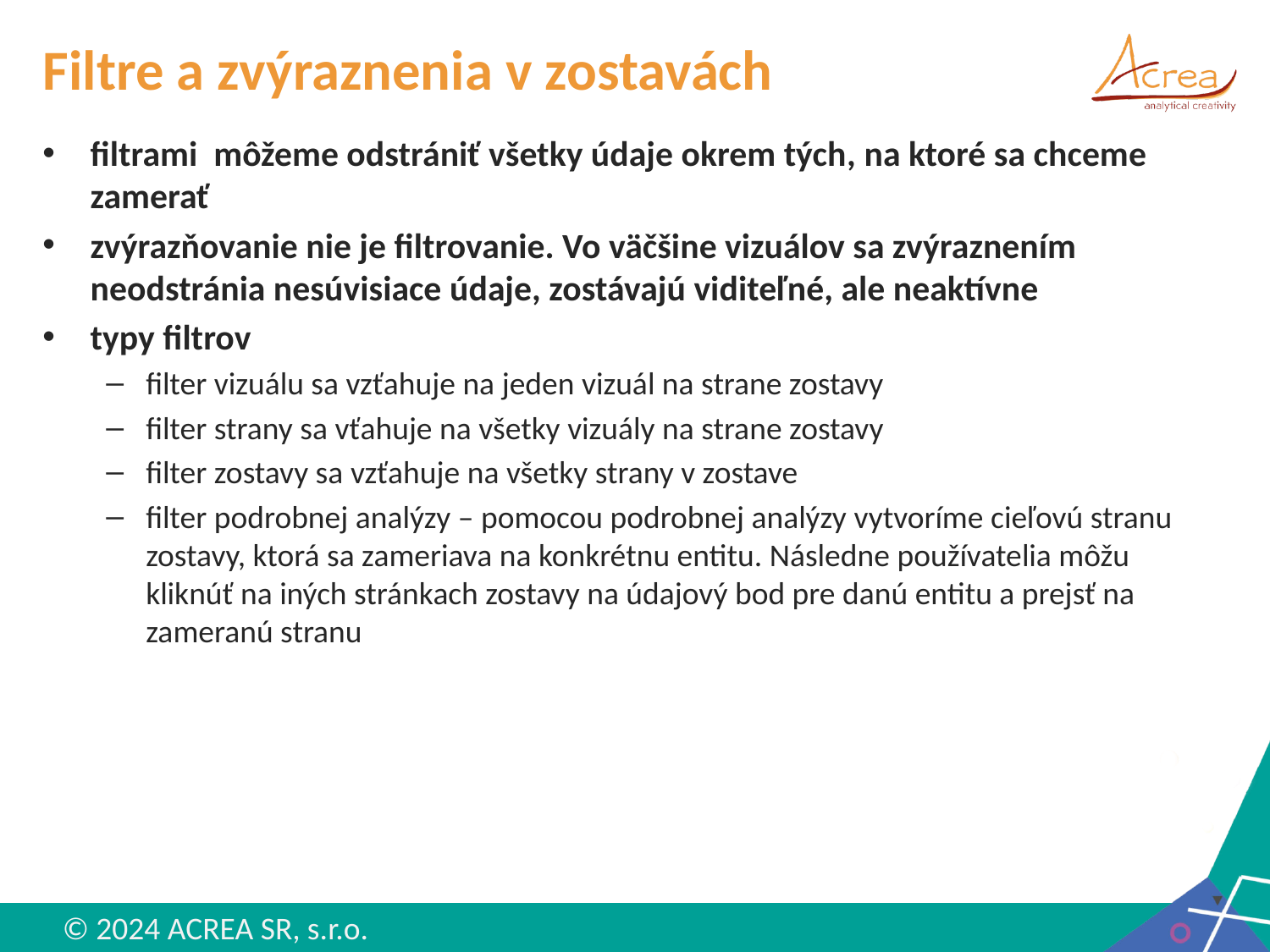

# Filtre a zvýraznenia v zostavách
filtrami  môžeme odstrániť všetky údaje okrem tých, na ktoré sa chceme zamerať
zvýrazňovanie nie je filtrovanie. Vo väčšine vizuálov sa zvýraznením neodstránia nesúvisiace údaje, zostávajú viditeľné, ale neaktívne
typy filtrov
filter vizuálu sa vzťahuje na jeden vizuál na strane zostavy
filter strany sa vťahuje na všetky vizuály na strane zostavy
filter zostavy sa vzťahuje na všetky strany v zostave
filter podrobnej analýzy – pomocou podrobnej analýzy vytvoríme cieľovú stranu zostavy, ktorá sa zameriava na konkrétnu entitu. Následne používatelia môžu kliknúť na iných stránkach zostavy na údajový bod pre danú entitu a prejsť na zameranú stranu